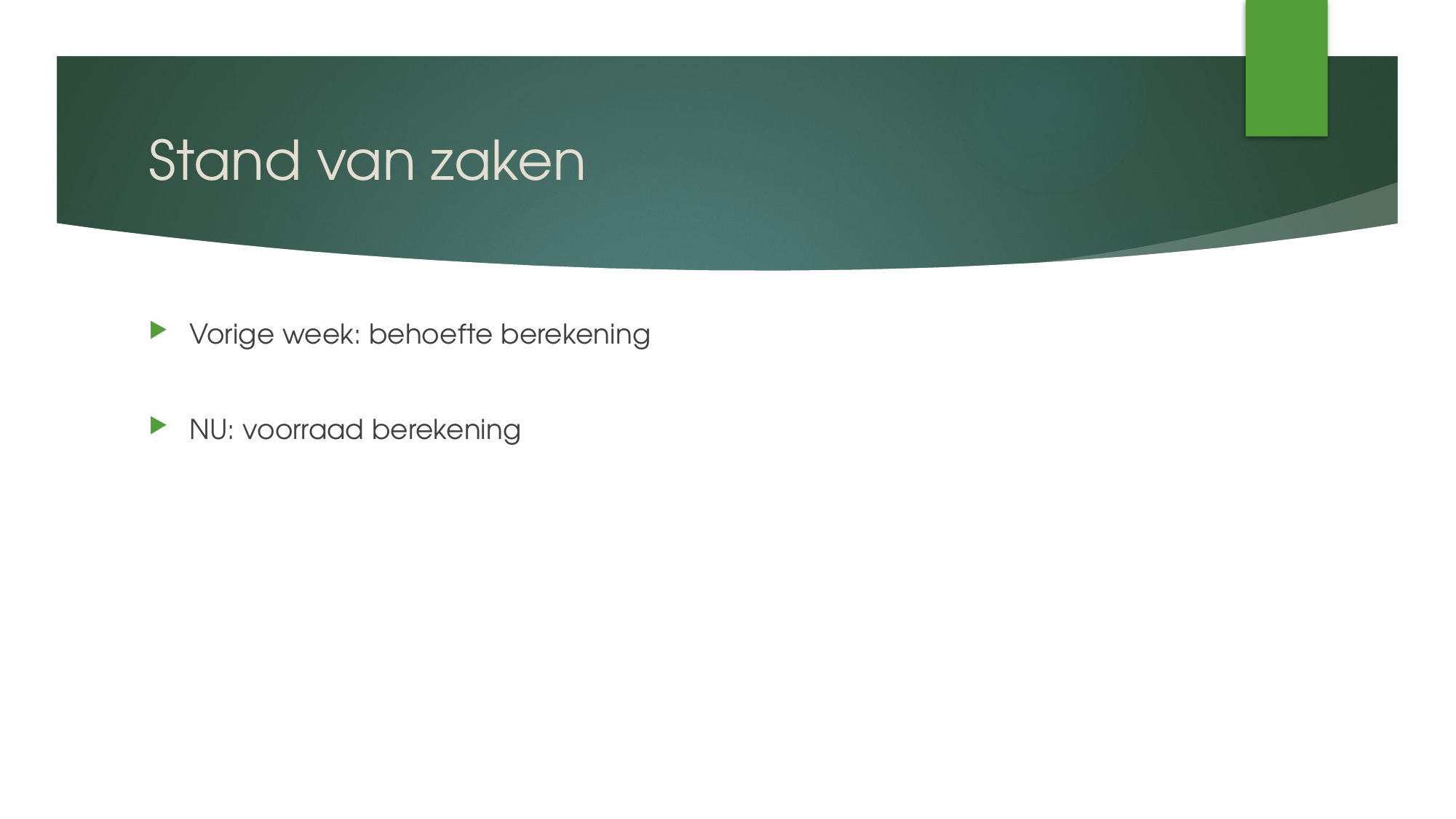

# Stand van zaken
Vorige week: behoefte berekening

NU: voorraad berekening